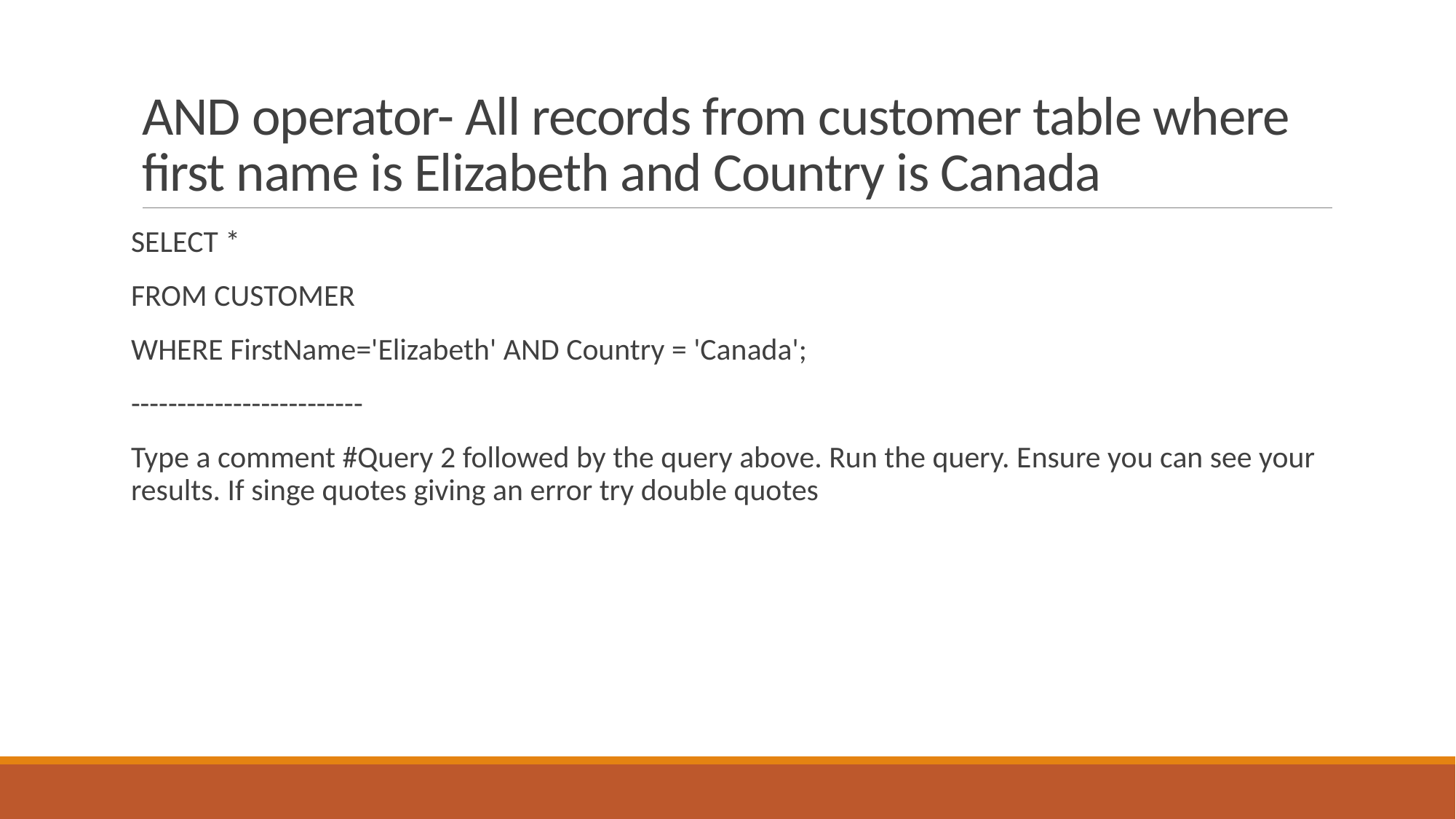

# AND operator- All records from customer table where first name is Elizabeth and Country is Canada
SELECT *
FROM CUSTOMER
WHERE FirstName='Elizabeth' AND Country = 'Canada';
-------------------------
Type a comment #Query 2 followed by the query above. Run the query. Ensure you can see your results. If singe quotes giving an error try double quotes